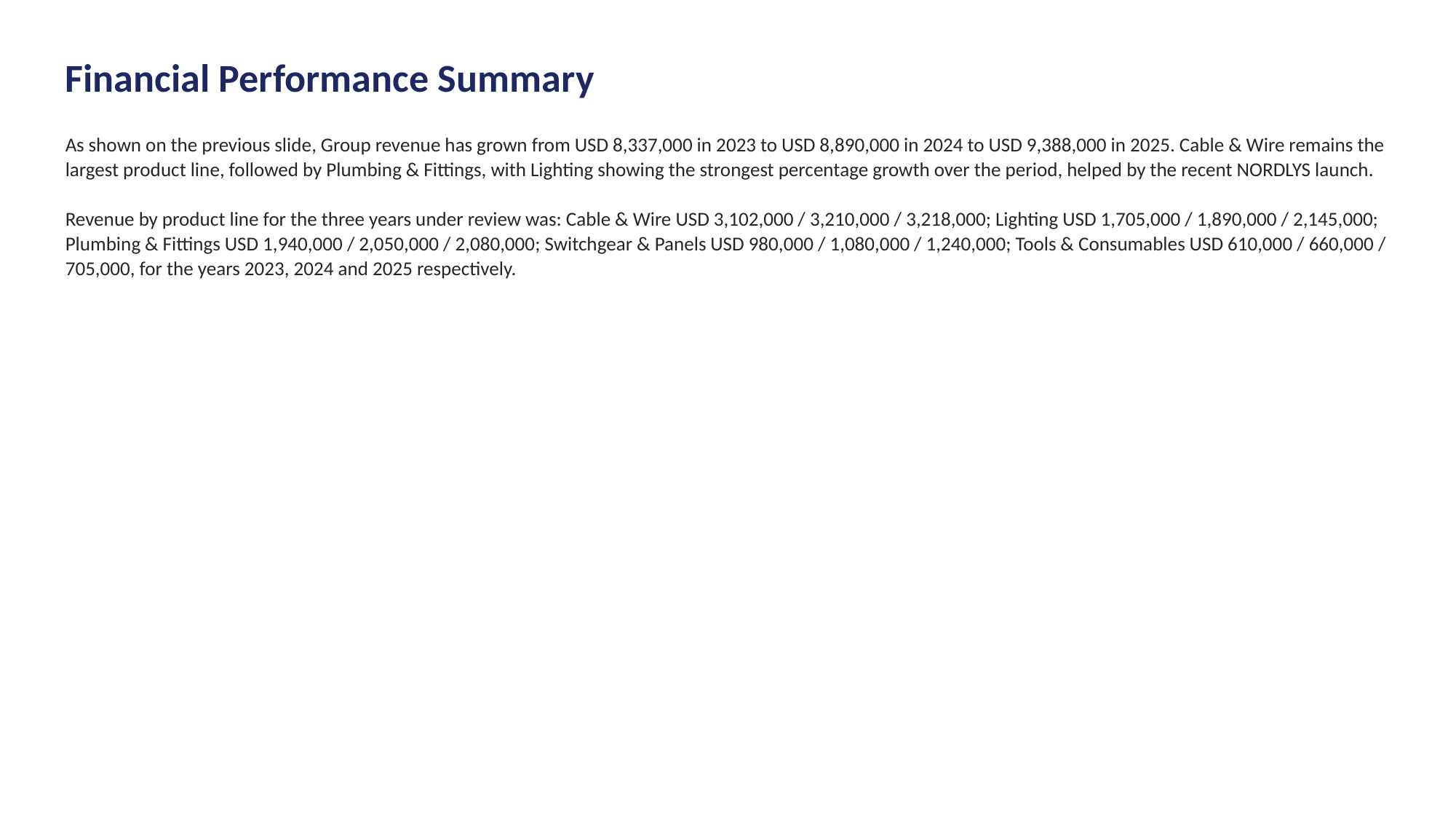

Financial Performance Summary
As shown on the previous slide, Group revenue has grown from USD 8,337,000 in 2023 to USD 8,890,000 in 2024 to USD 9,388,000 in 2025. Cable & Wire remains the largest product line, followed by Plumbing & Fittings, with Lighting showing the strongest percentage growth over the period, helped by the recent NORDLYS launch.

Revenue by product line for the three years under review was: Cable & Wire USD 3,102,000 / 3,210,000 / 3,218,000; Lighting USD 1,705,000 / 1,890,000 / 2,145,000; Plumbing & Fittings USD 1,940,000 / 2,050,000 / 2,080,000; Switchgear & Panels USD 980,000 / 1,080,000 / 1,240,000; Tools & Consumables USD 610,000 / 660,000 / 705,000, for the years 2023, 2024 and 2025 respectively.